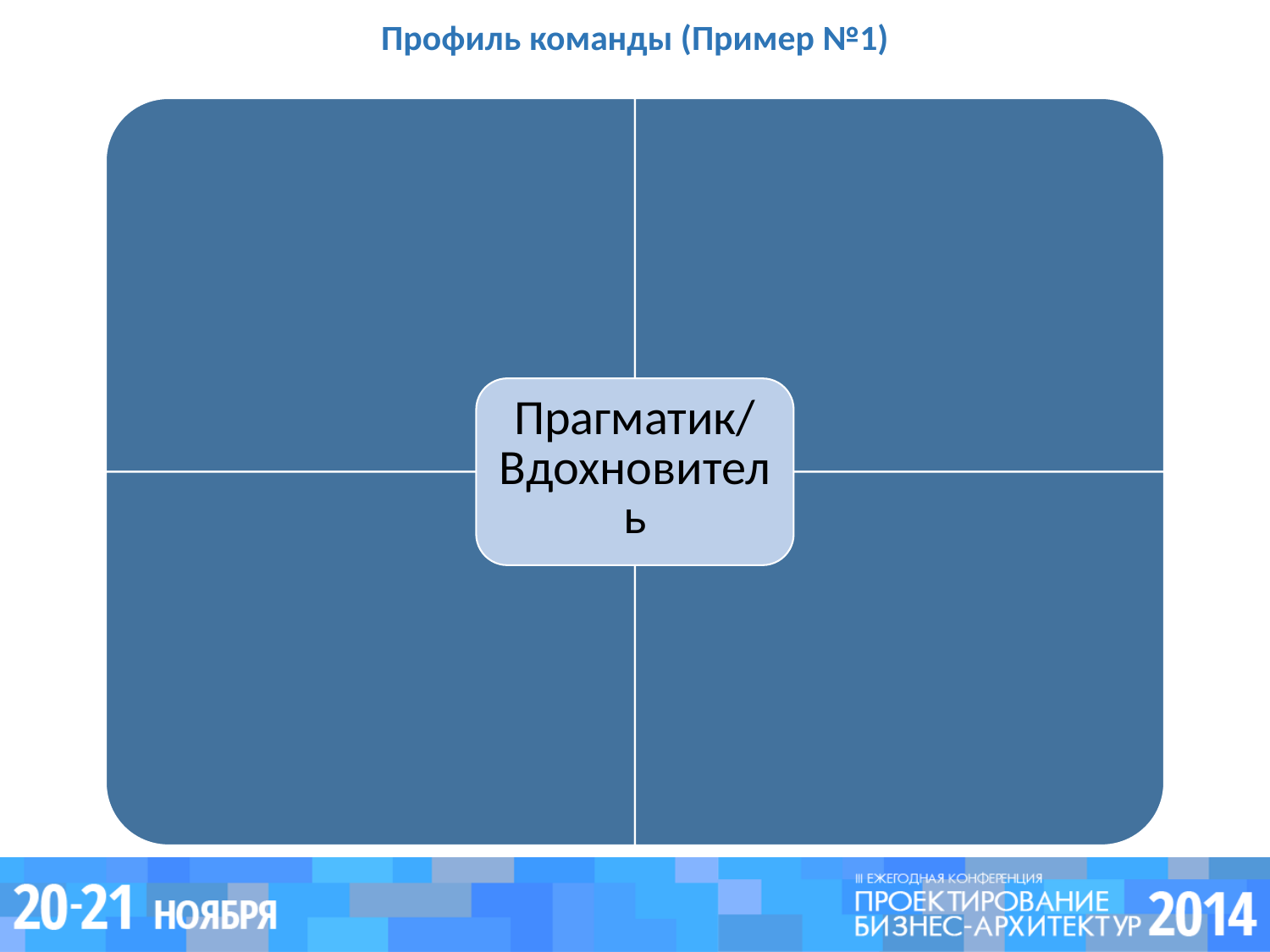

# Профиль команды (Пример №1)
Прагматик/
Вдохновитель
Аналитик/
Рабочая пчелка
Поисковик/
Вдохновитель
Рабочая пчелка/ Контролер